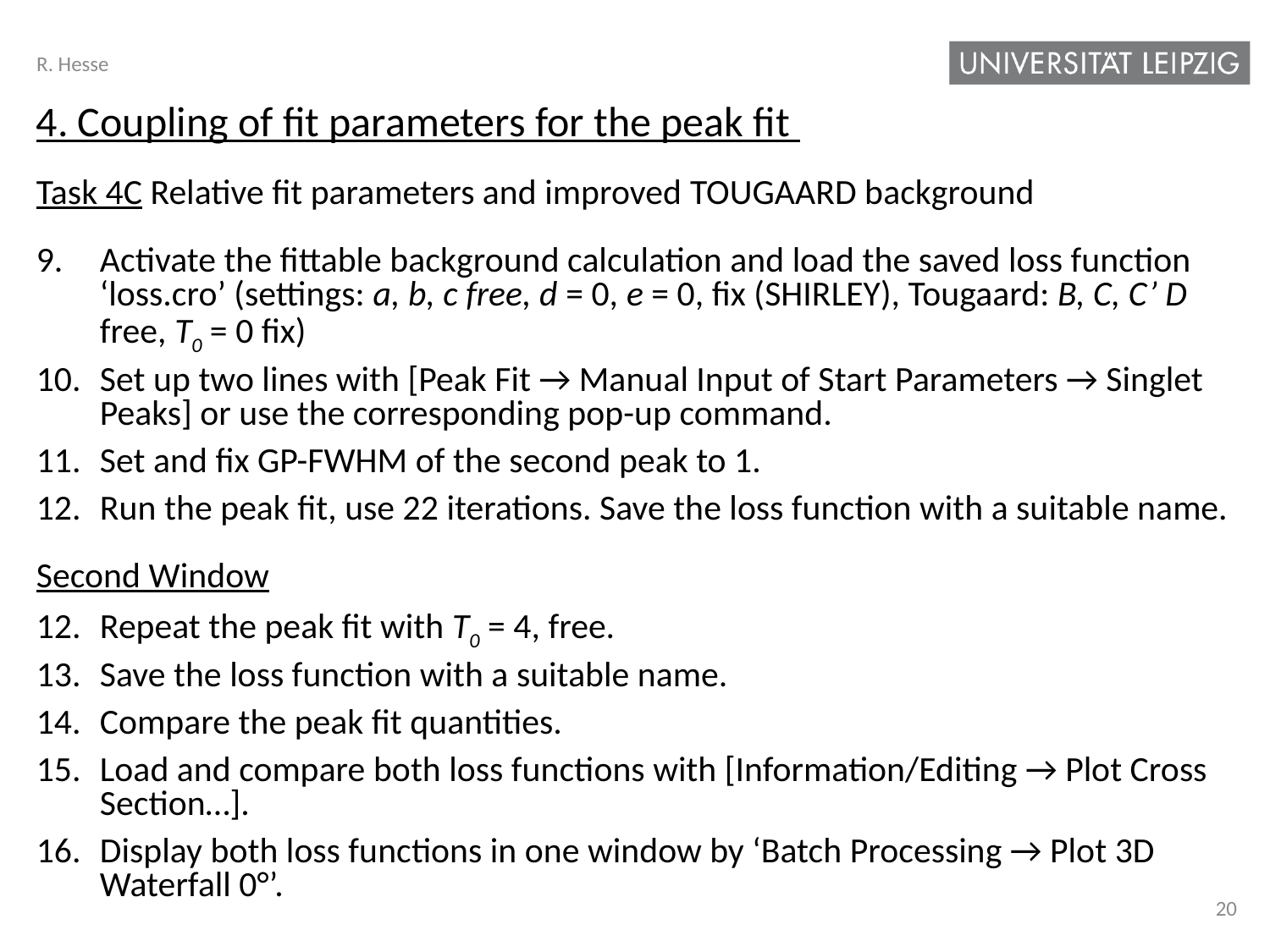

R. Hesse
4. Coupling of fit parameters for the peak fit
Task 4C Relative fit parameters and improved Tougaard background

Activate the fittable background calculation and load the saved loss function ‘loss.cro’ (settings: a, b, c free, d = 0, e = 0, fix (Shirley), Tougaard: B, C, C’ D  free, T0 = 0 fix)

Set up two lines with [Peak Fit → Manual Input of Start Parameters → Singlet Peaks] or use the corresponding pop-up command.

Set and fix GP-FWHM of the second peak to 1.

Run the peak fit, use 22 iterations. Save the loss function with a suitable name.

Second Window

Repeat the peak fit with T0 = 4, free.

Save the loss function with a suitable name.

Compare the peak fit quantities.

Load and compare both loss functions with [Information/Editing → Plot Cross Section…].

Display both loss functions in one window by ‘Batch Processing → Plot 3D Waterfall 0°’.
20